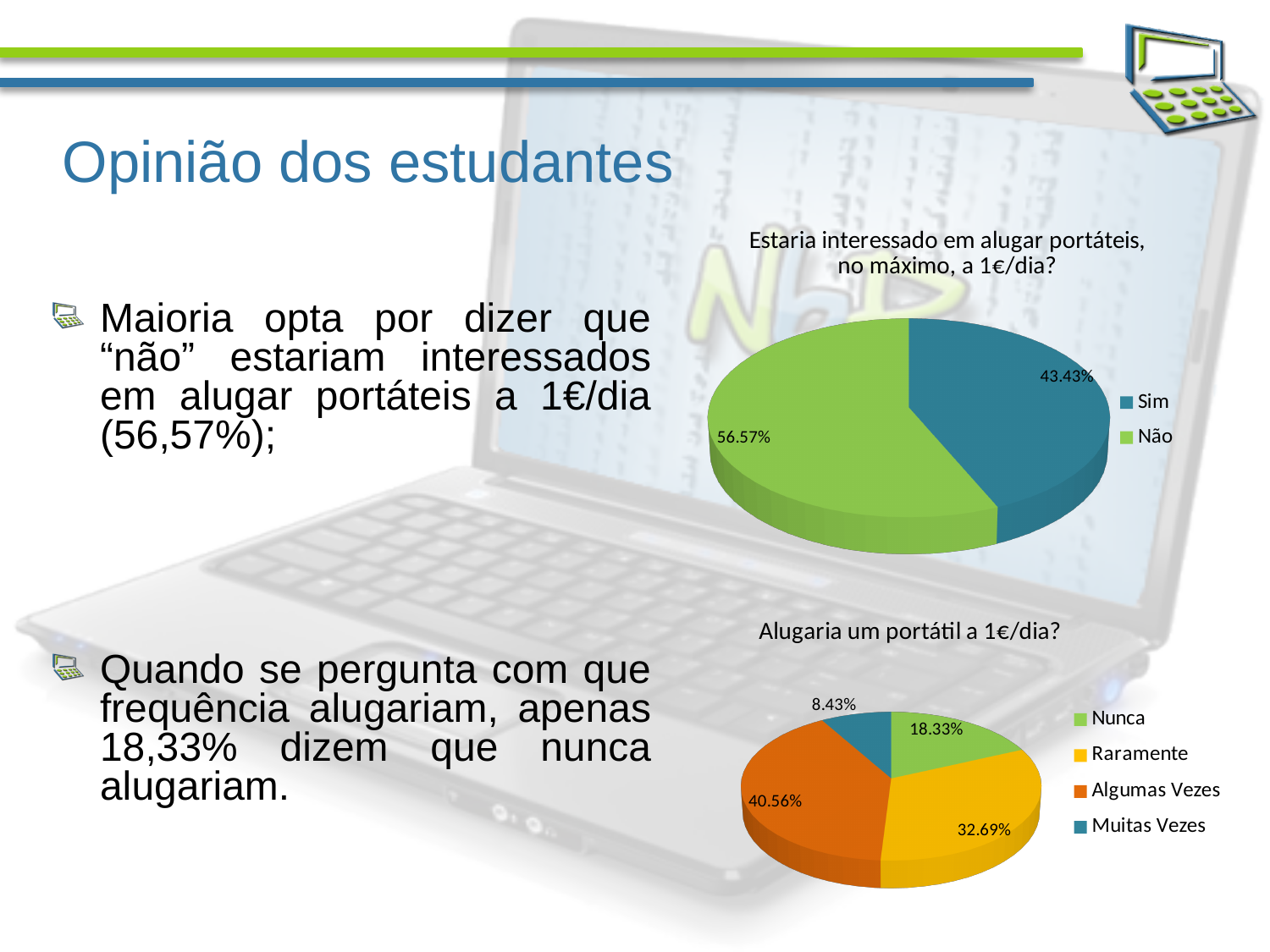

# Opinião dos estudantes

[unsupported chart]

Maioria opta por dizer que “não” estariam interessados em alugar portáteis a 1€/dia (56,57%);

Quando se pergunta com que frequência alugariam, apenas 18,33% dizem que nunca alugariam.

[unsupported chart]